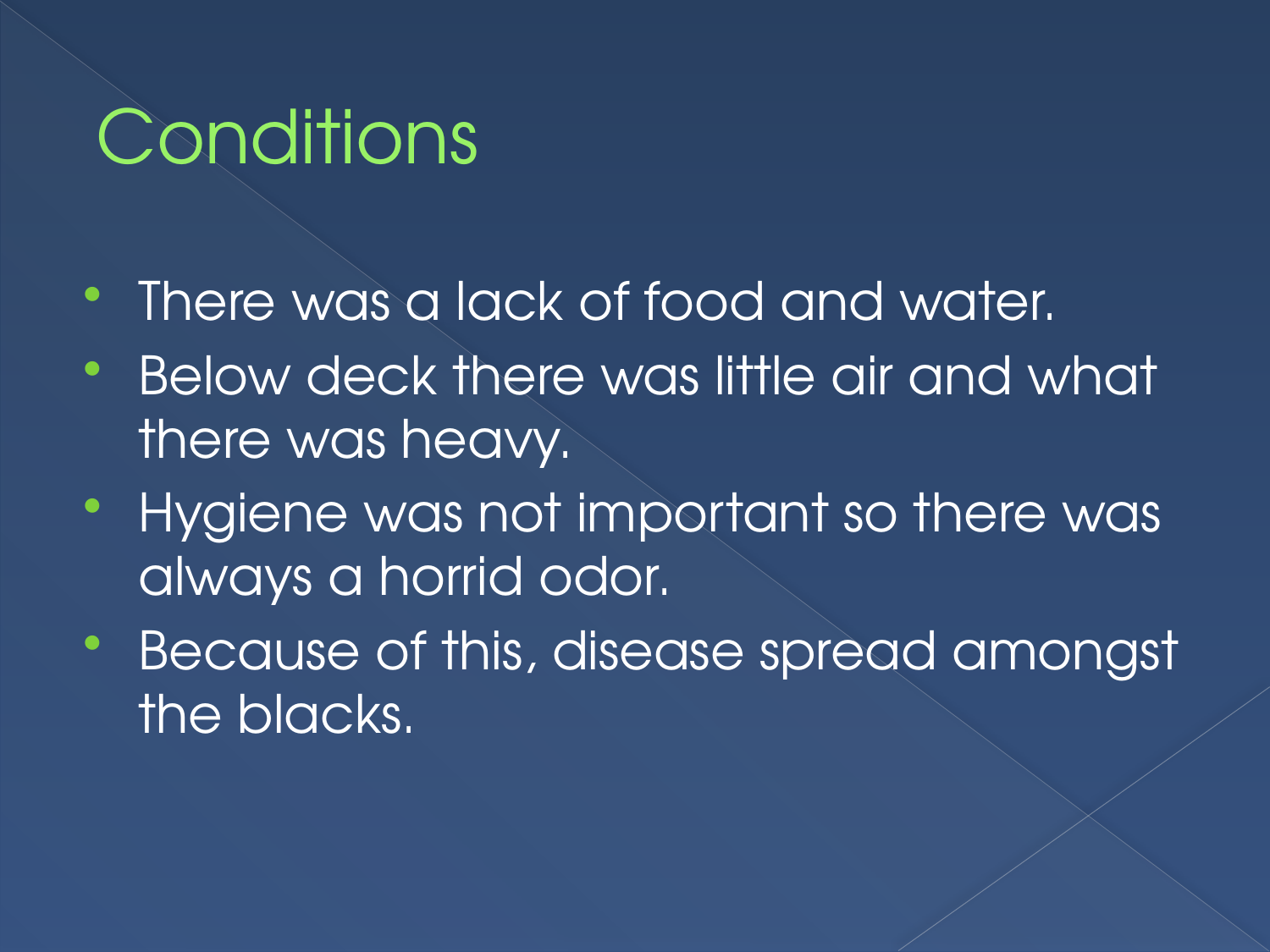

# Conditions
There was a lack of food and water.
Below deck there was little air and what there was heavy.
Hygiene was not important so there was always a horrid odor.
Because of this, disease spread amongst the blacks.